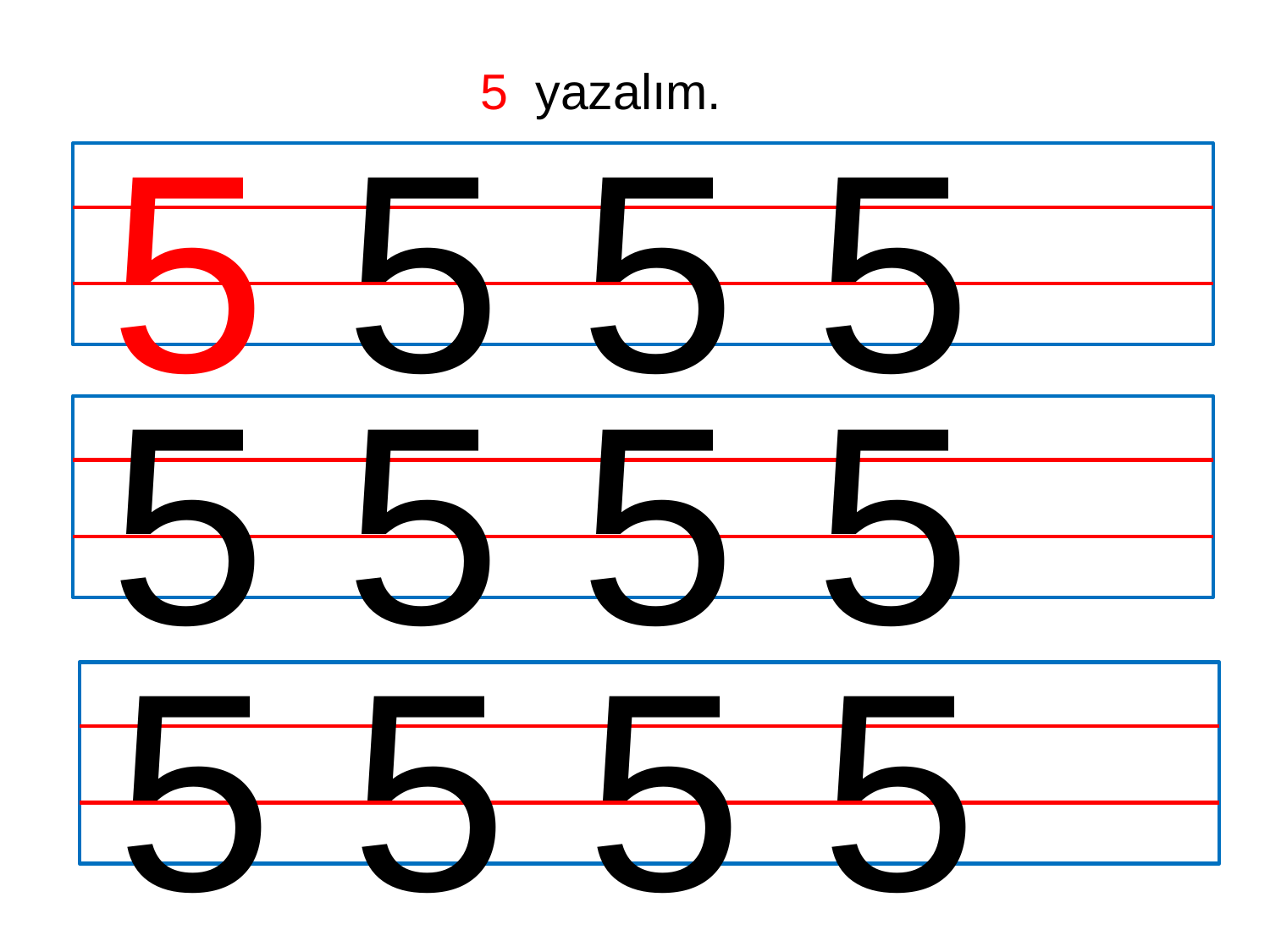

5  yazalım.

5 5 5 5

5 5 5 5

5 5 5 5